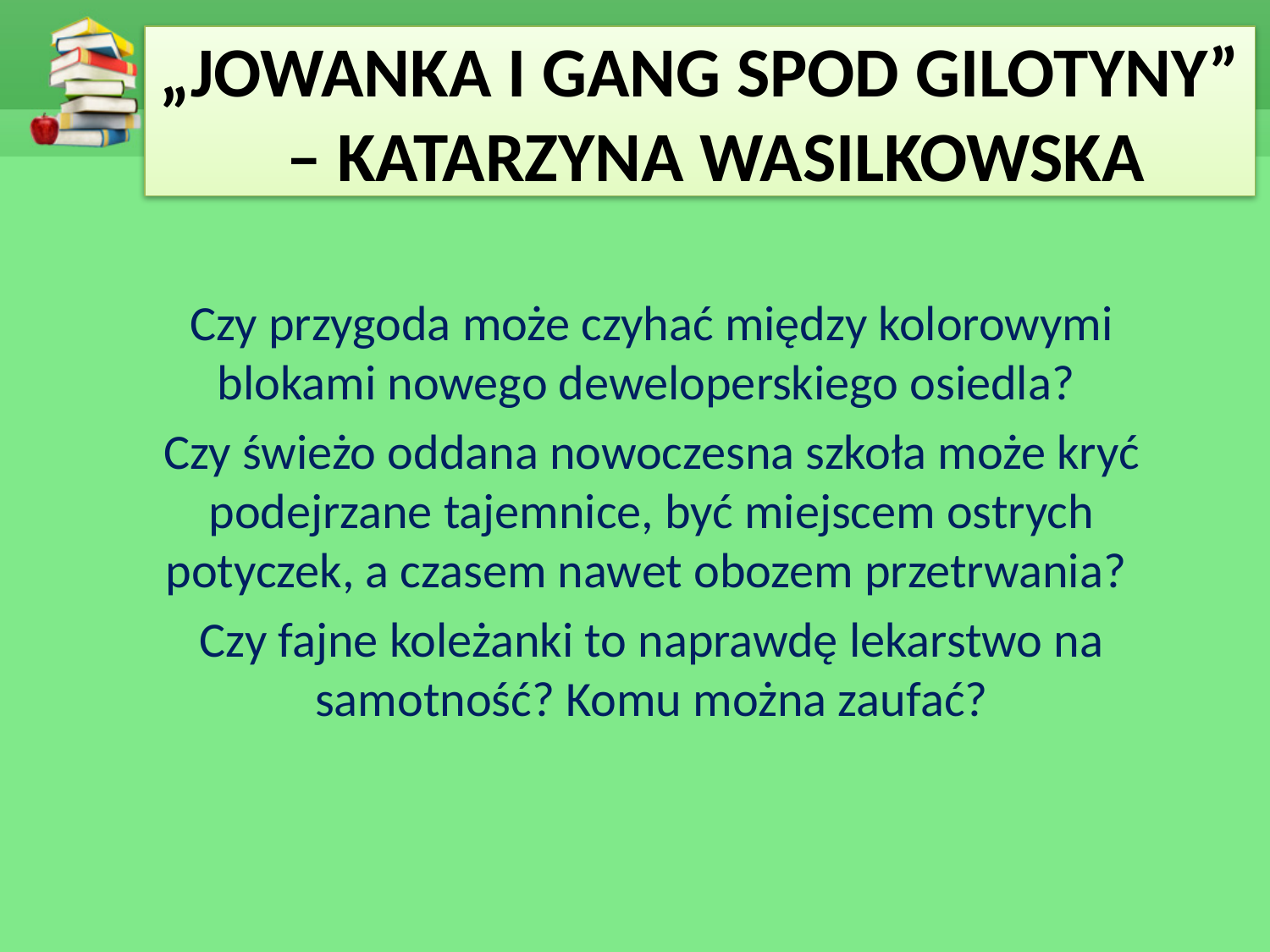

# „JOWANKA I GANG SPOD GILOTYNY”   – KATARZYNA WASILKOWSKA

Czy przygoda może czyhać między kolorowymi blokami nowego deweloperskiego osiedla?
Czy świeżo oddana nowoczesna szkoła może kryć podejrzane tajemnice, być miejscem ostrych potyczek, a czasem nawet obozem przetrwania?
Czy fajne koleżanki to naprawdę lekarstwo na samotność? Komu można zaufać?